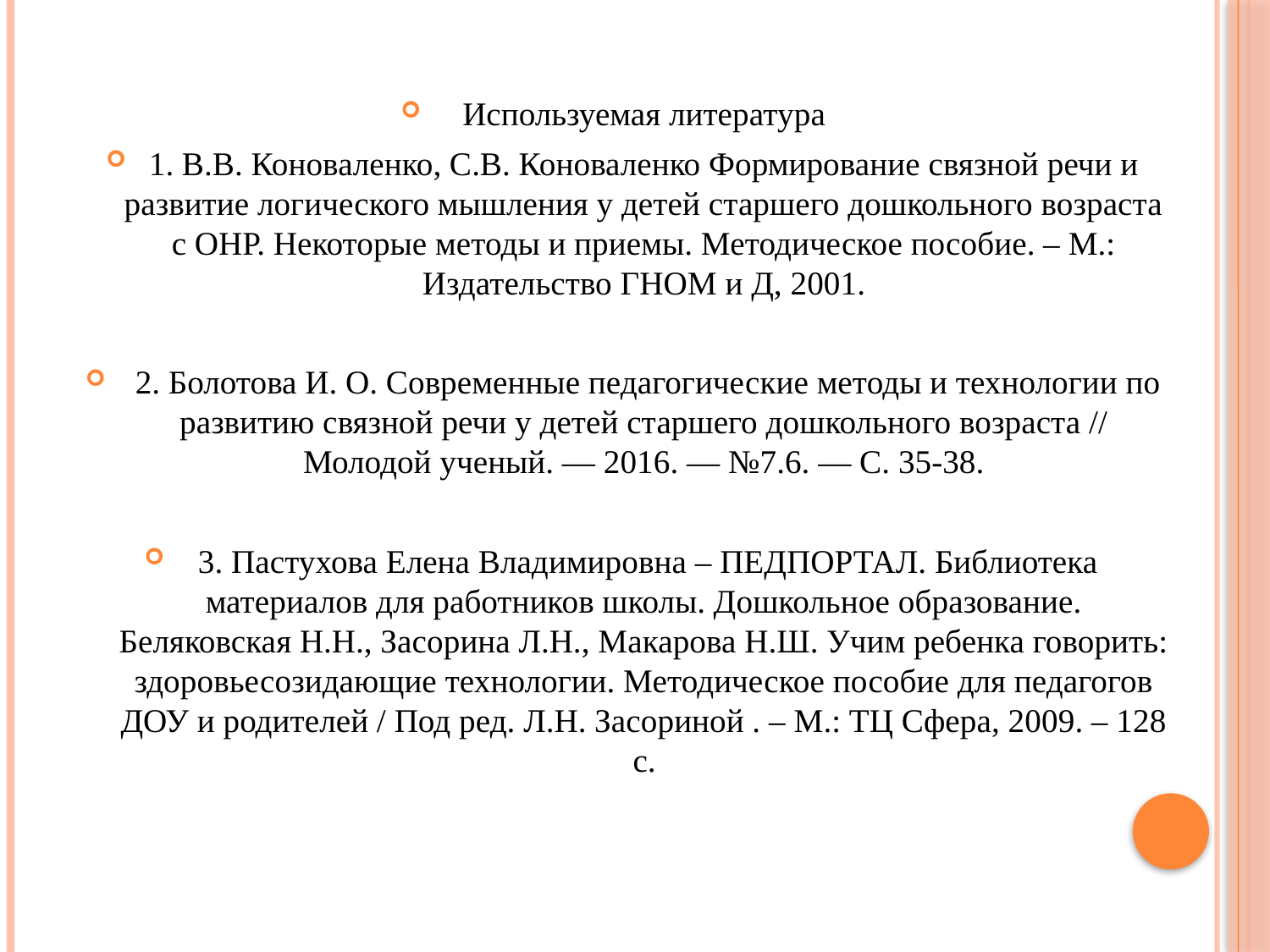

#
Используемая литература
1. В.В. Коноваленко, С.В. Коноваленко Формирование связной речи и развитие логического мышления у детей старшего дошкольного возраста с ОНР. Некоторые методы и приемы. Методическое пособие. – М.: Издательство ГНОМ и Д, 2001.

 2. Болотова И. О. Современные педагогические методы и технологии по развитию связной речи у детей старшего дошкольного возраста // Молодой ученый. — 2016. — №7.6. — С. 35-38.

 3. Пастухова Елена Владимировна – ПЕДПОРТАЛ. Библиотека материалов для работников школы. Дошкольное образование. Беляковская Н.Н., Засорина Л.Н., Макарова Н.Ш. Учим ребенка говорить: здоровьесозидающие технологии. Методическое пособие для педагогов ДОУ и родителей / Под ред. Л.Н. Засориной . – М.: ТЦ Сфера, 2009. – 128 с.